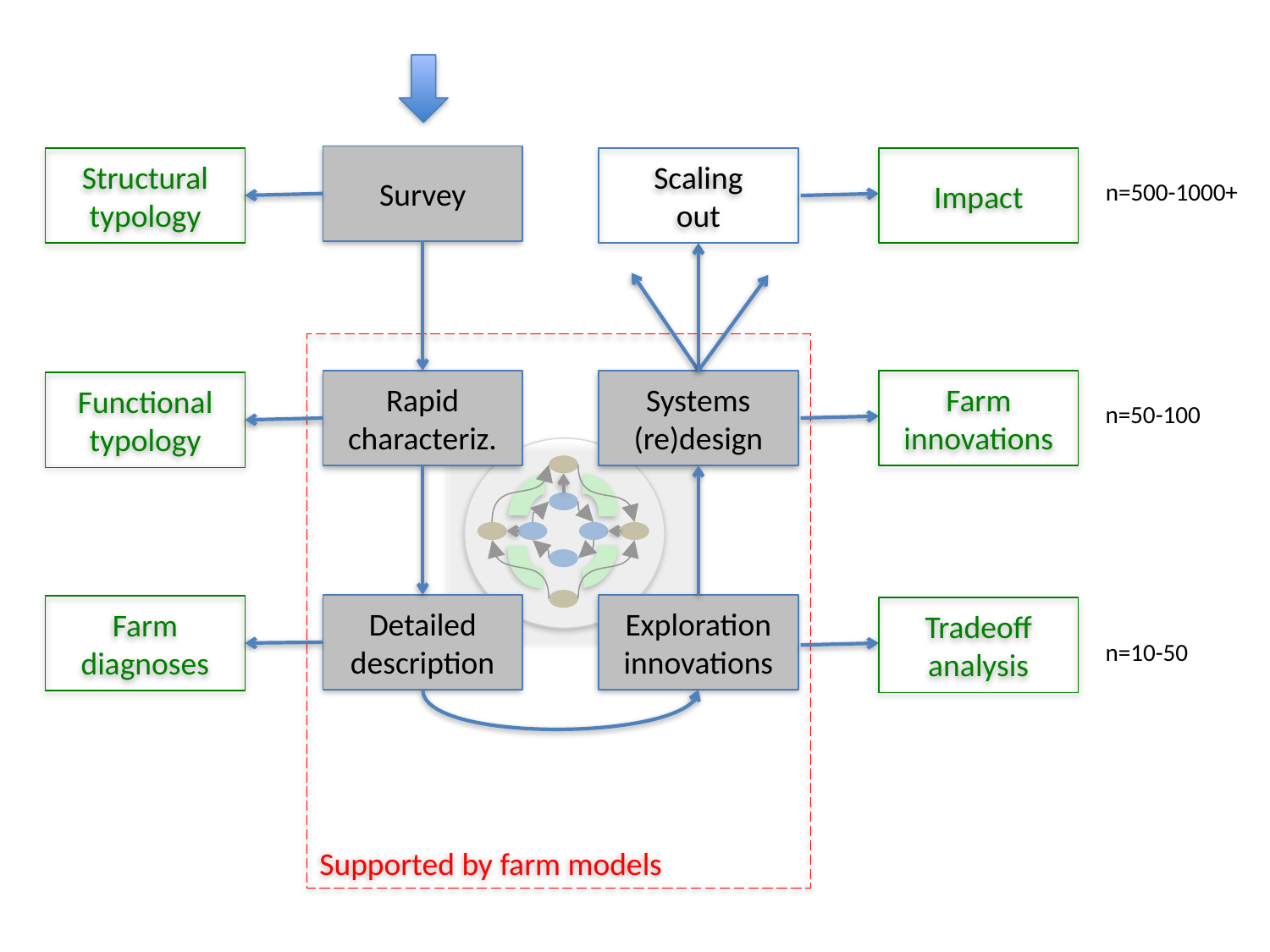

Survey
Structural typology
Scaling
out
Impact
n=500-1000+
Supported by farm models
Rapid characteriz.
Systems
(re)design
Farm innovations
Functional typology
n=50-100

Detailed description
Exploration
innovations
Farm diagnoses
Tradeoff analysis
n=10-50